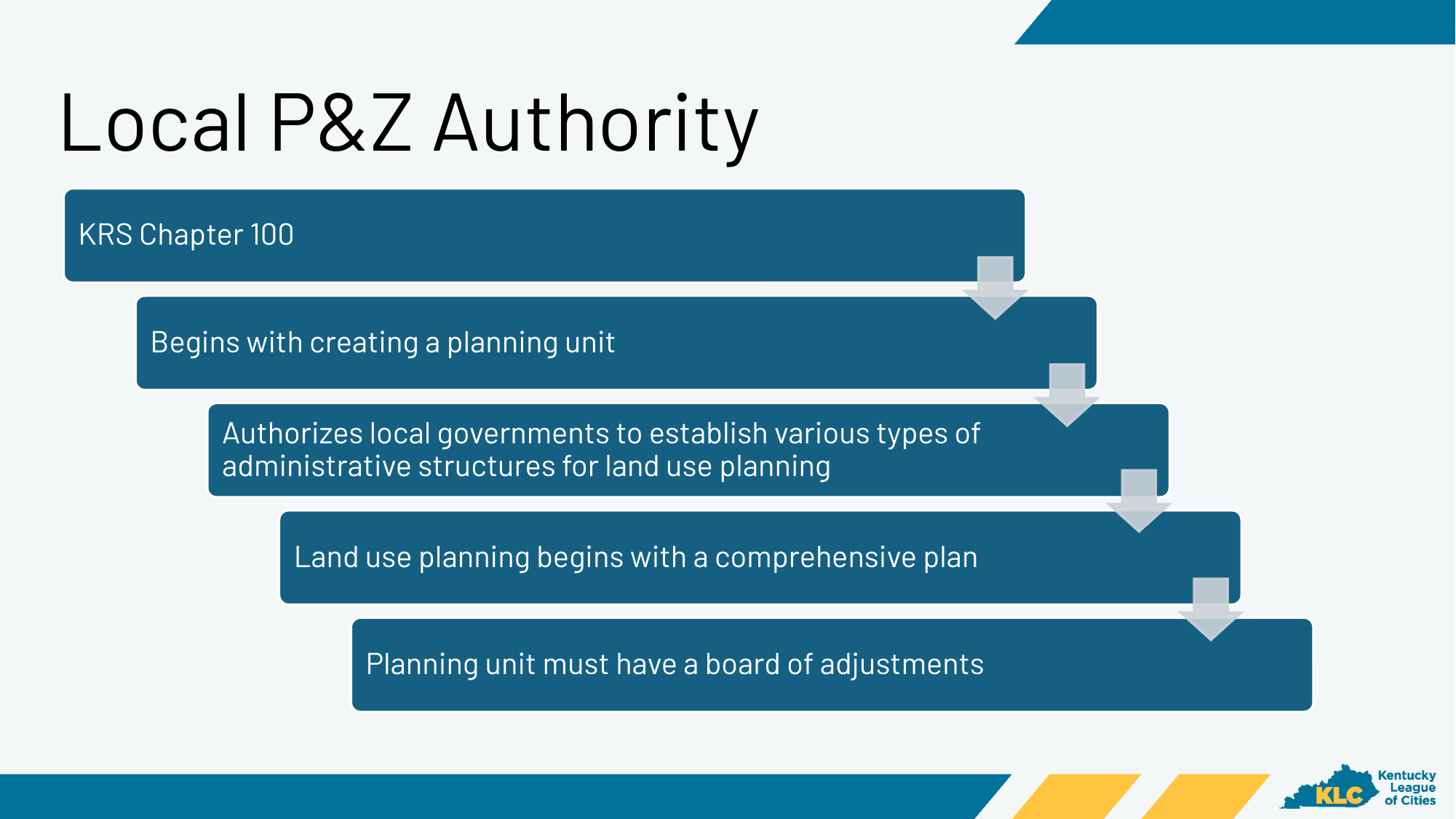

Local P&Z Authority
KRS Chapter 100
Begins with creating a planning unit
Authorizes local governments to establish various types of administrative structures for land use planning
Land use planning begins with a comprehensive plan
Planning unit must have a board of adjustments